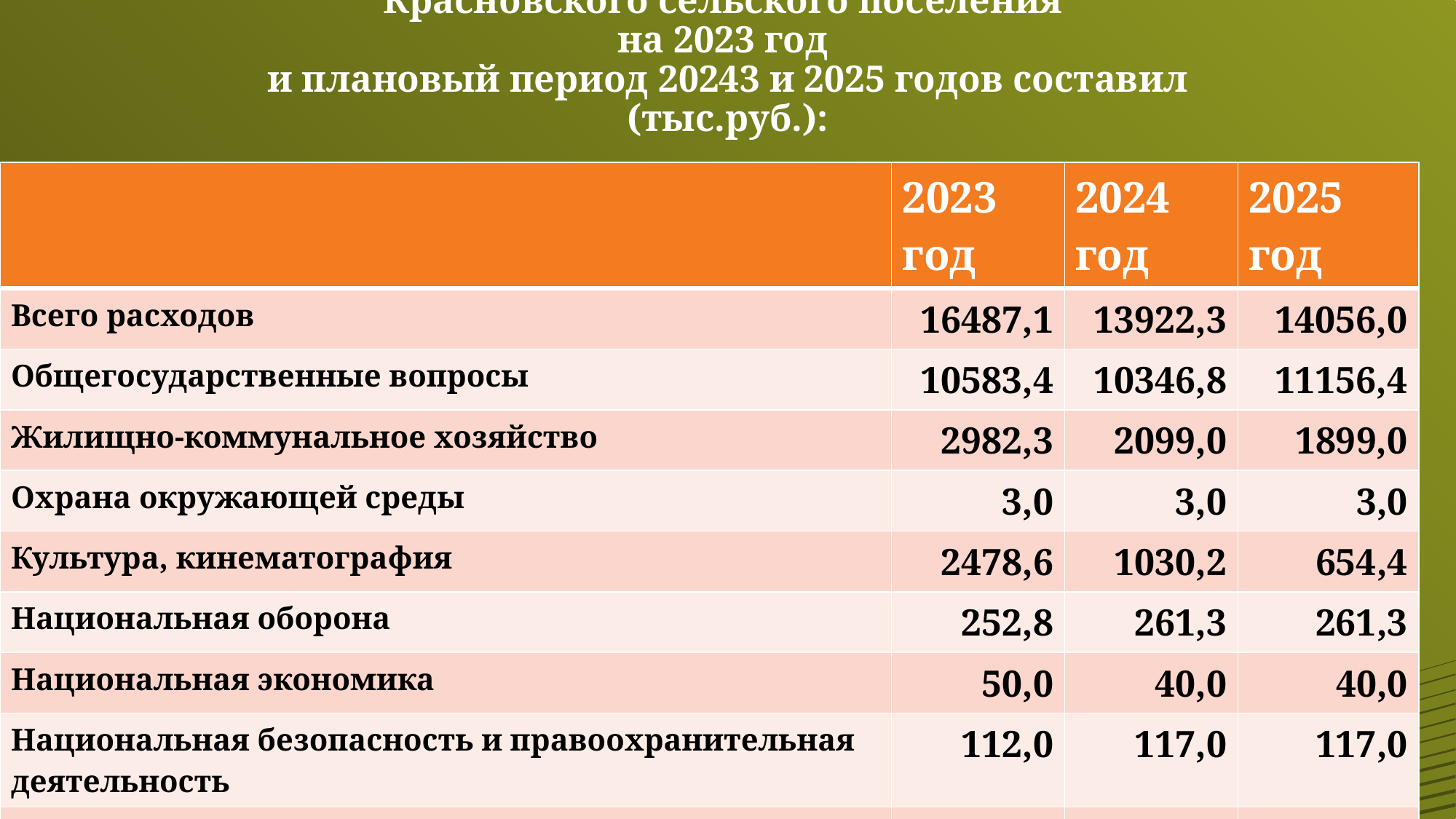

# Запланированный объем расходов бюджета Красновского сельского поселения на 2023 год и плановый период 20243 и 2025 годов составил (тыс.руб.):
|  | 2023 год | 2024 год | 2025 год |
| --- | --- | --- | --- |
| Всего расходов | 16487,1 | 13922,3 | 14056,0 |
| Общегосударственные вопросы | 10583,4 | 10346,8 | 11156,4 |
| Жилищно-коммунальное хозяйство | 2982,3 | 2099,0 | 1899,0 |
| Охрана окружающей среды | 3,0 | 3,0 | 3,0 |
| Культура, кинематография | 2478,6 | 1030,2 | 654,4 |
| Национальная оборона | 252,8 | 261,3 | 261,3 |
| Национальная экономика | 50,0 | 40,0 | 40,0 |
| Национальная безопасность и правоохранительная деятельность | 112,0 | 117,0 | 117,0 |
| Физическая культура и спорт | 10,0 | 10,0 | 10,0 |
| Образование | 15,0 | 15,0 | 15,0 |